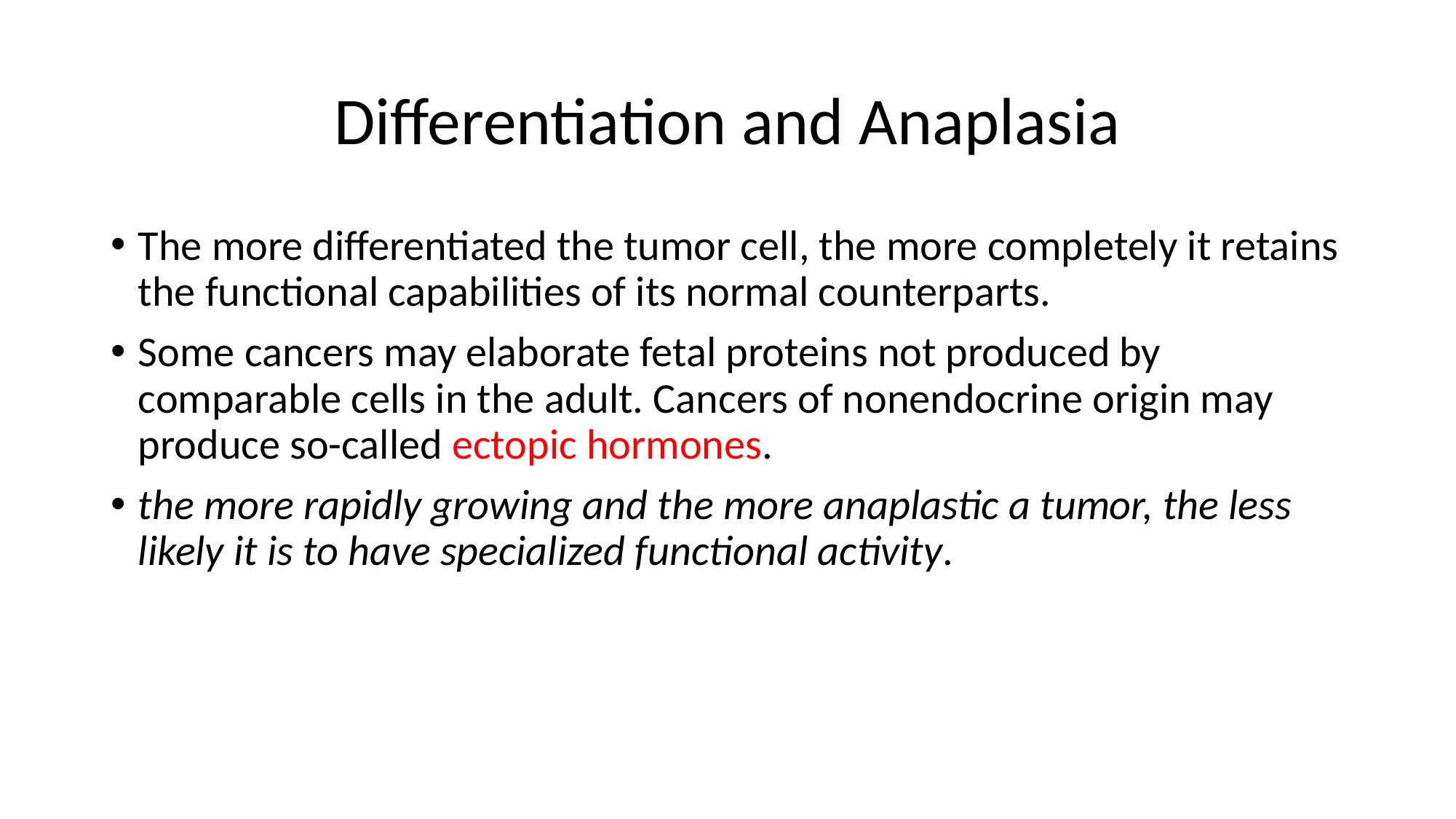

# Differentiation and Anaplasia
The more differentiated the tumor cell, the more completely it retains the functional capabilities of its normal counterparts.
Some cancers may elaborate fetal proteins not produced by comparable cells in the adult. Cancers of nonendocrine origin may produce so-called ectopic hormones.
the more rapidly growing and the more anaplastic a tumor, the less likely it is to have specialized functional activity.